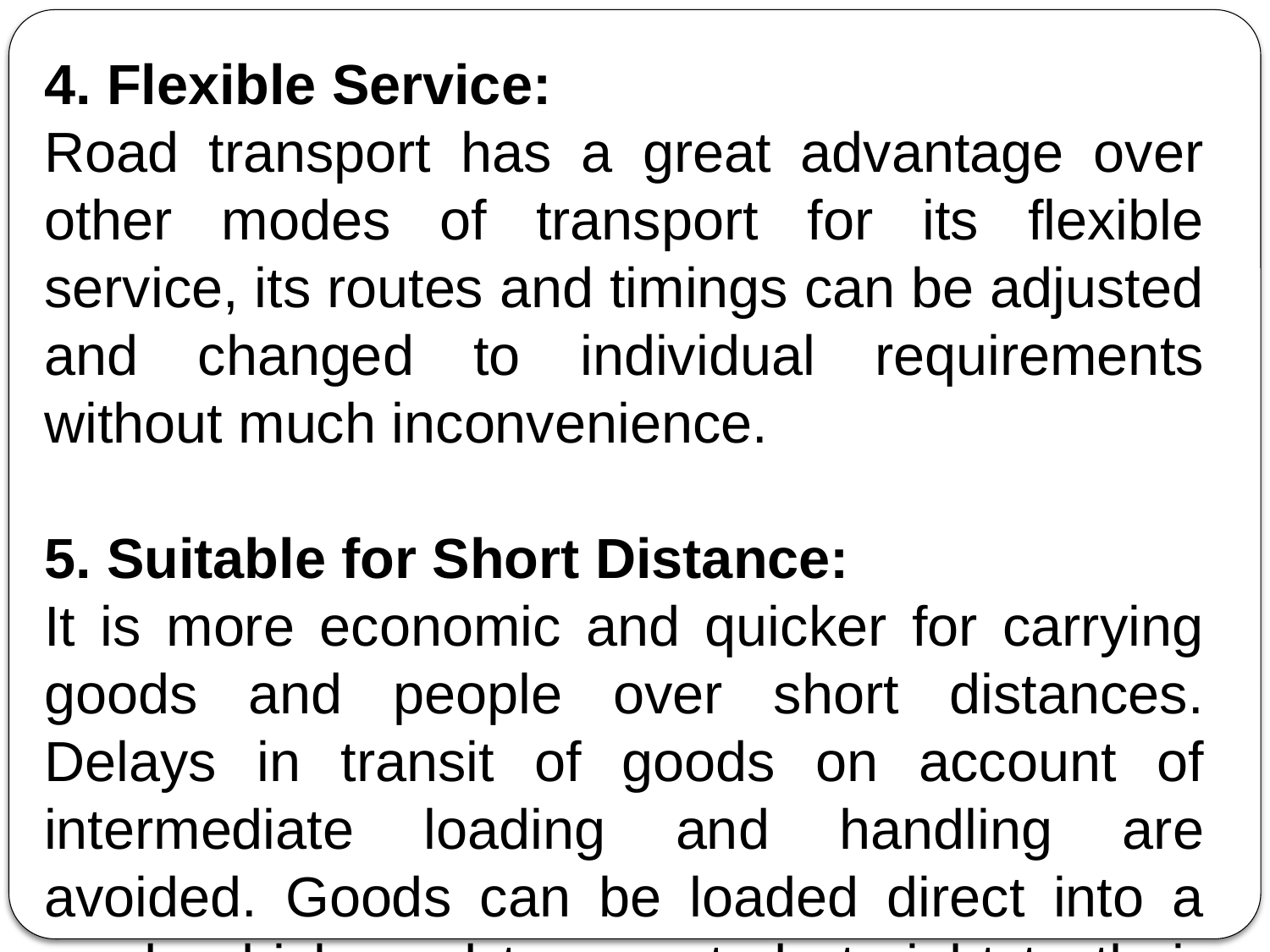

4. Flexible Service:
Road transport has a great advantage over other modes of transport for its flexible service, its routes and timings can be adjusted and changed to individual requirements without much inconvenience.

5. Suitable for Short Distance:
It is more economic and quicker for carrying goods and people over short distances. Delays in transit of goods on account of intermediate loading and handling are avoided. Goods can be loaded direct into a road vehicle and transported straight to their place of destination.